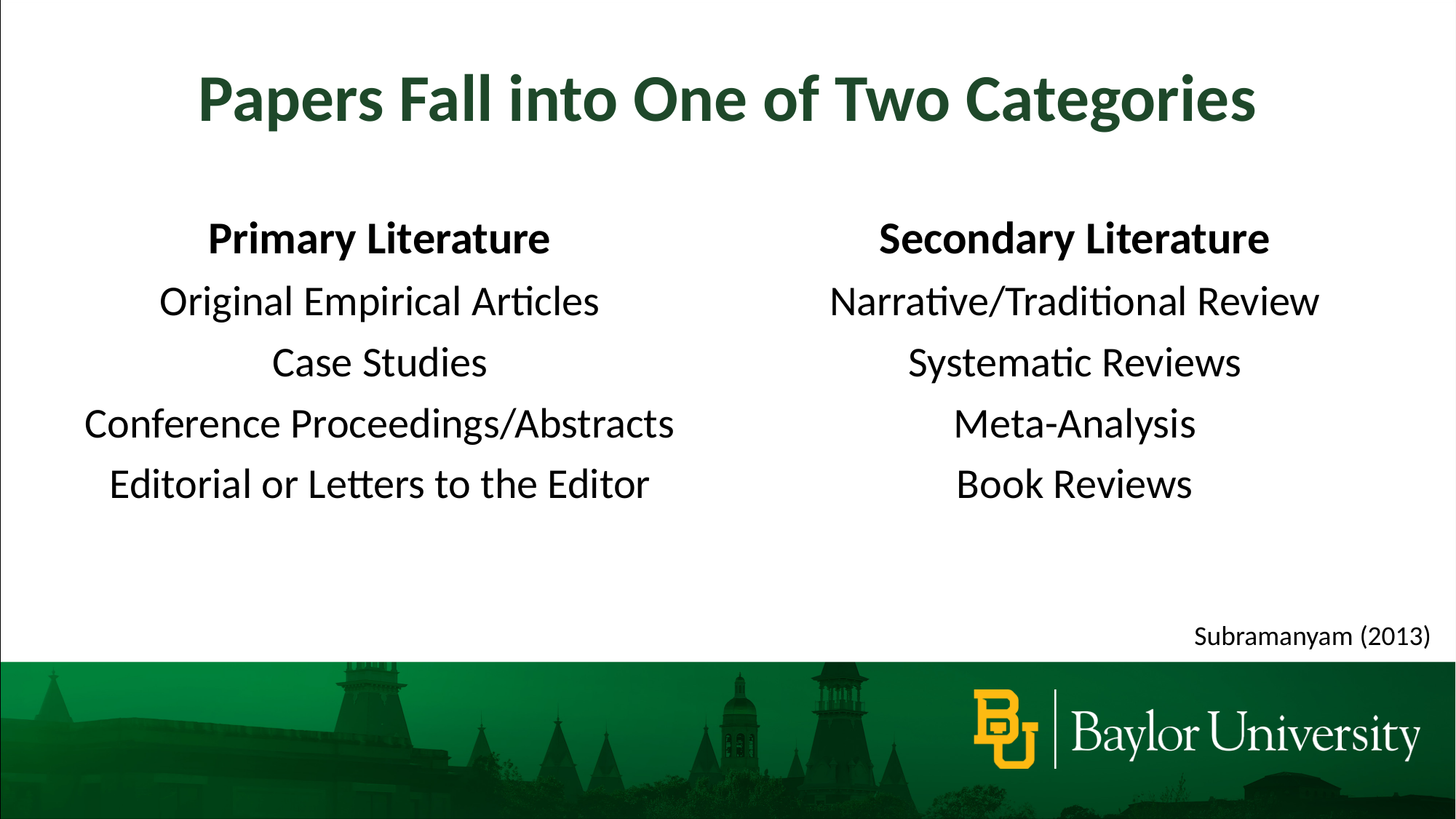

Papers Fall into One of Two Categories
Secondary Literature
Narrative/Traditional Review
Systematic Reviews
Meta-Analysis
Book Reviews
Primary Literature
Original Empirical Articles
Case Studies
Conference Proceedings/Abstracts
Editorial or Letters to the Editor
Subramanyam (2013)